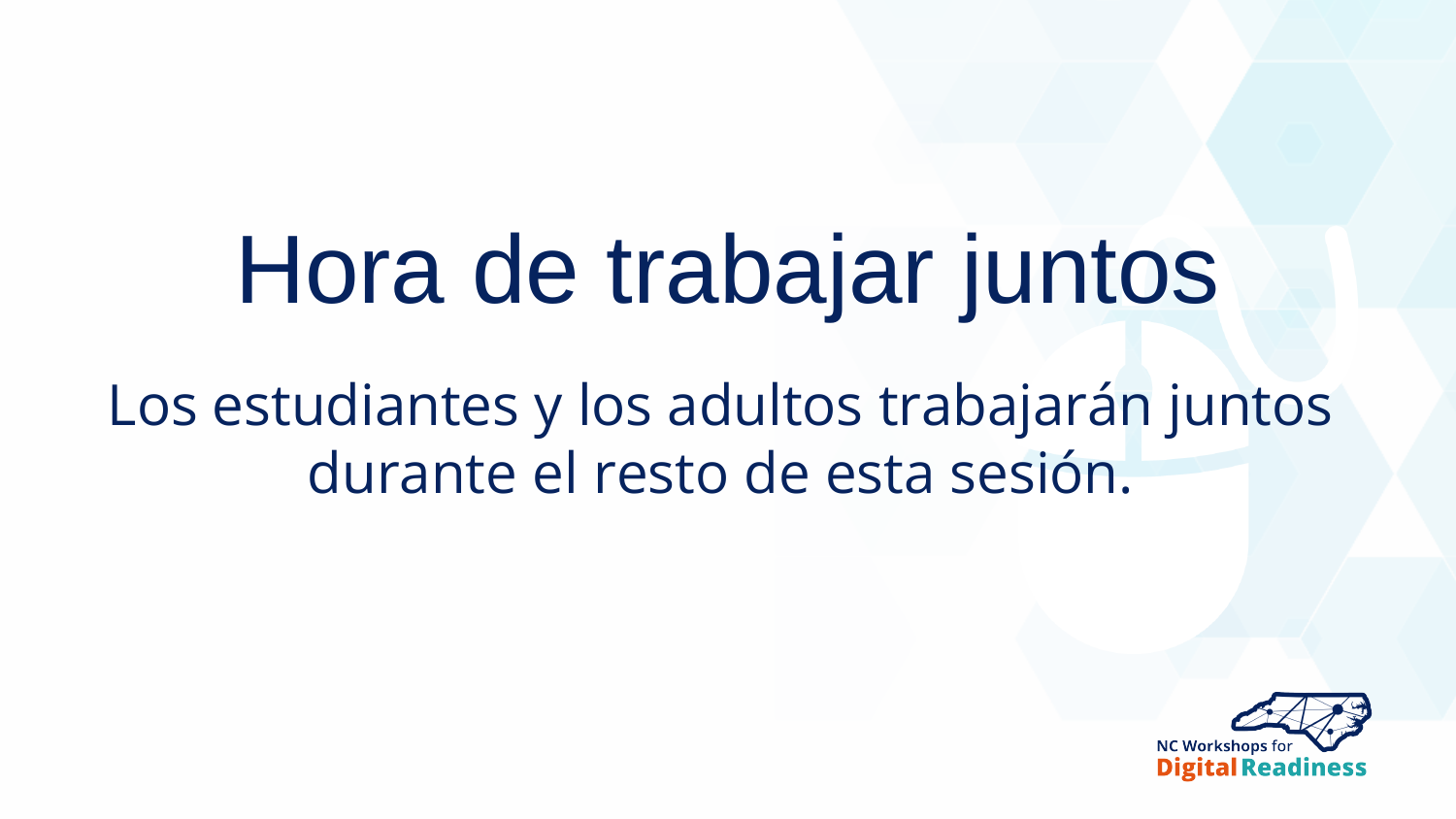

# Hora de trabajar juntos
Los estudiantes y los adultos trabajarán juntos
durante el resto de esta sesión.